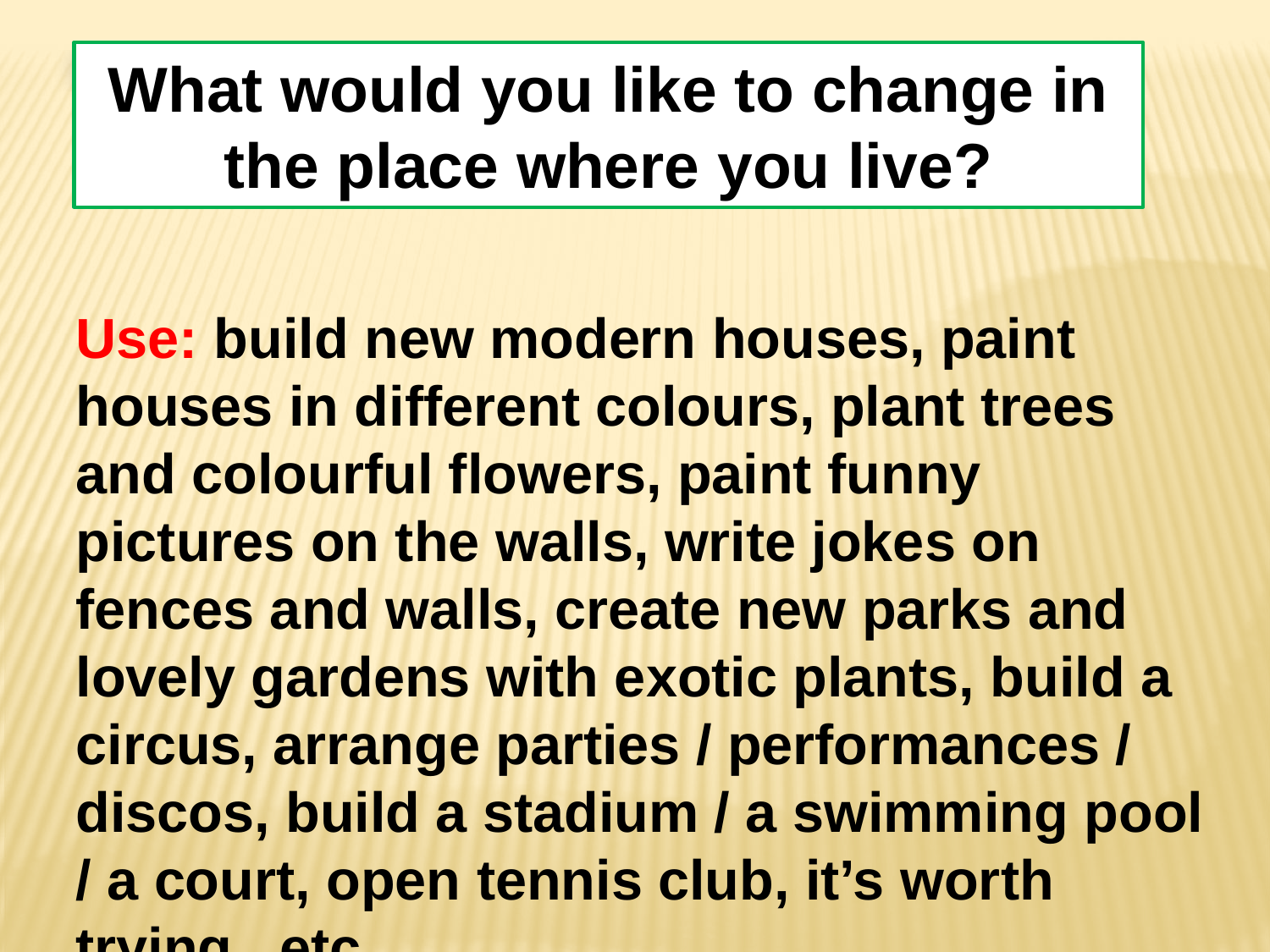

What would you like to change in the place where you live?
Use: build new modern houses, paint houses in different colours, plant trees and colourful flowers, paint funny pictures on the walls, write jokes on fences and walls, create new parks and lovely gardens with exotic plants, build a circus, arrange parties / performances / discos, build a stadium / a swimming pool / a court, open tennis club, it’s worth trying , etc